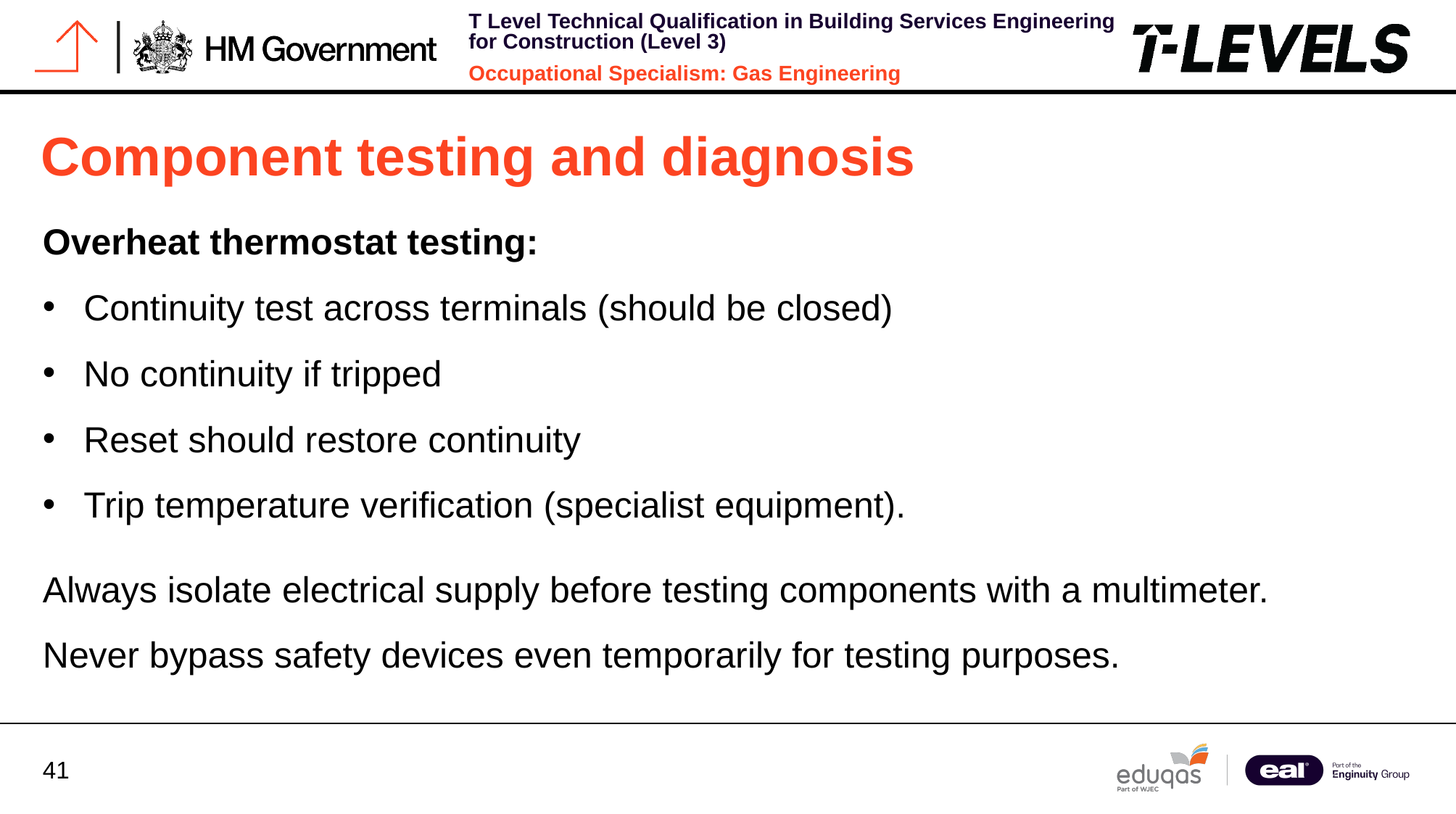

# Component testing and diagnosis
Overheat thermostat testing:
Continuity test across terminals (should be closed)
No continuity if tripped
Reset should restore continuity
Trip temperature verification (specialist equipment).
Always isolate electrical supply before testing components with a multimeter.
Never bypass safety devices even temporarily for testing purposes.